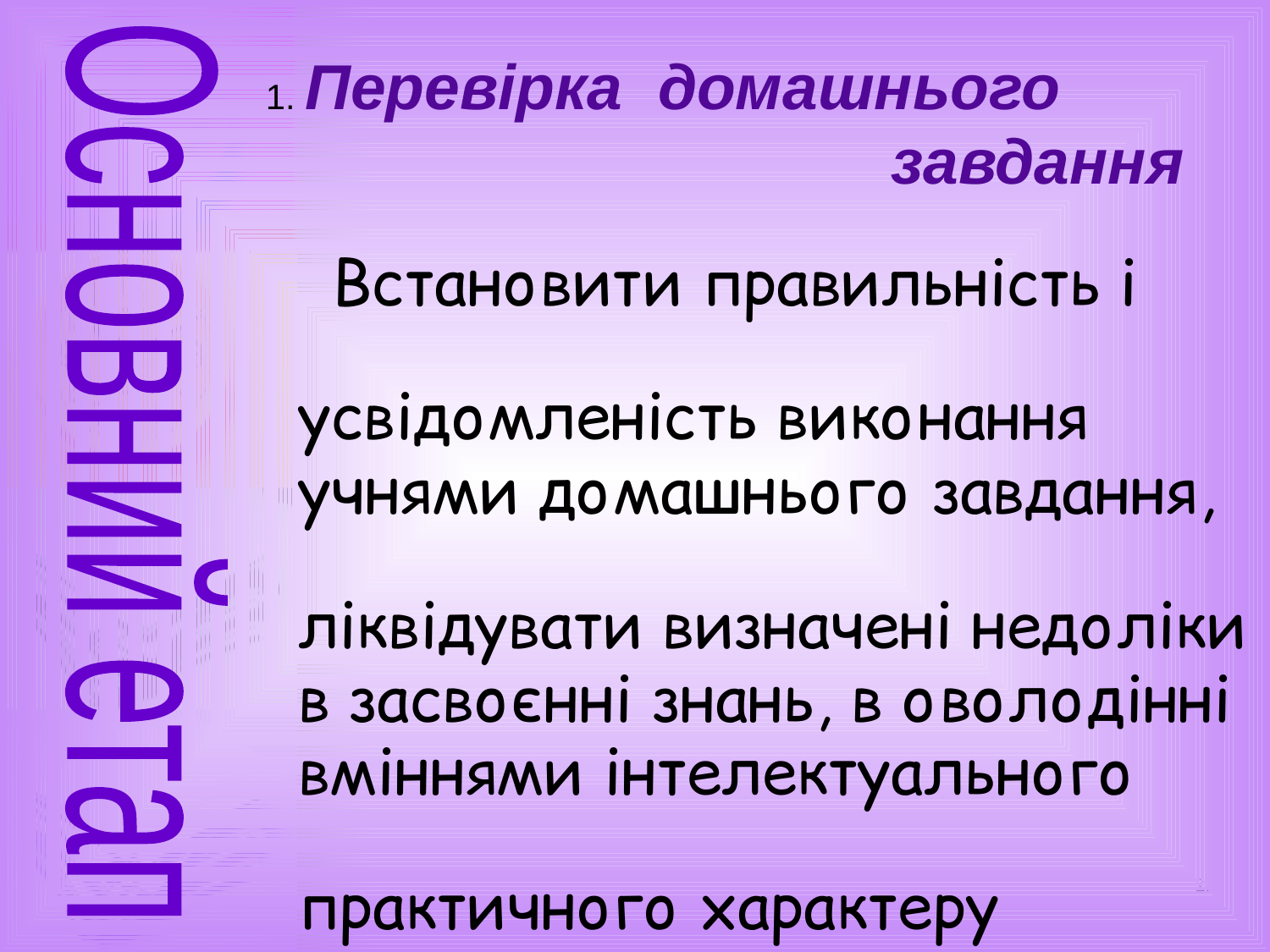

1. Перевірка  домашнього
                                                  завдання
                           Встановити правильність і
               усвідомленість виконання
               учнями домашнього завдання,
               ліквідувати визначені недоліки
               в засвоєнні знань, в оволодінні
               вміннями інтелектуального
               практичного характеру

Основний етап
21